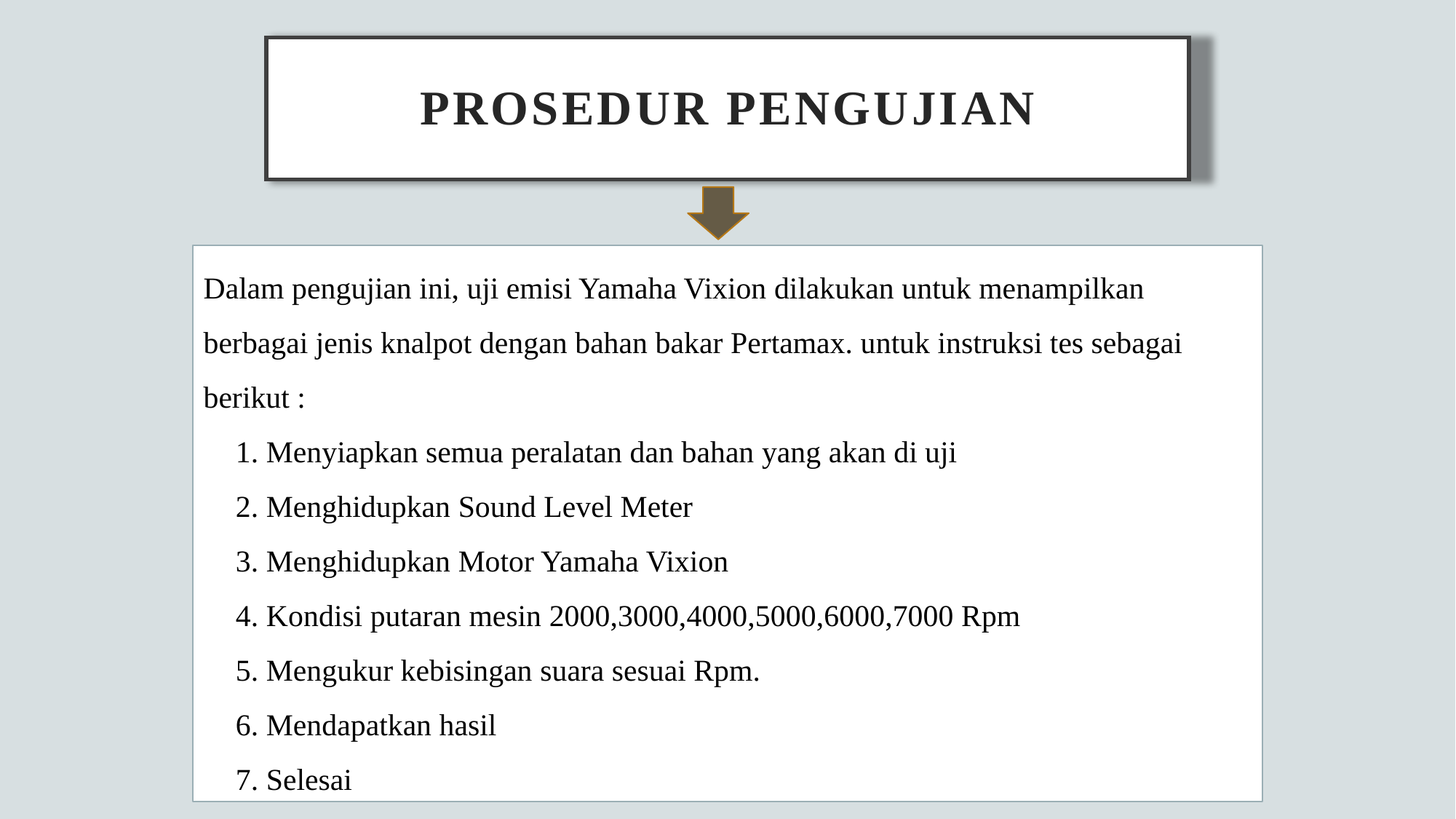

# Prosedur Pengujian

Dalam pengujian ini, uji emisi Yamaha Vixion dilakukan untuk menampilkan berbagai jenis knalpot dengan bahan bakar Pertamax. untuk instruksi tes sebagai berikut :
1. Menyiapkan semua peralatan dan bahan yang akan di uji
2. Menghidupkan Sound Level Meter
3. Menghidupkan Motor Yamaha Vixion
4. Kondisi putaran mesin 2000,3000,4000,5000,6000,7000 Rpm
5. Mengukur kebisingan suara sesuai Rpm.
6. Mendapatkan hasil
7. Selesai